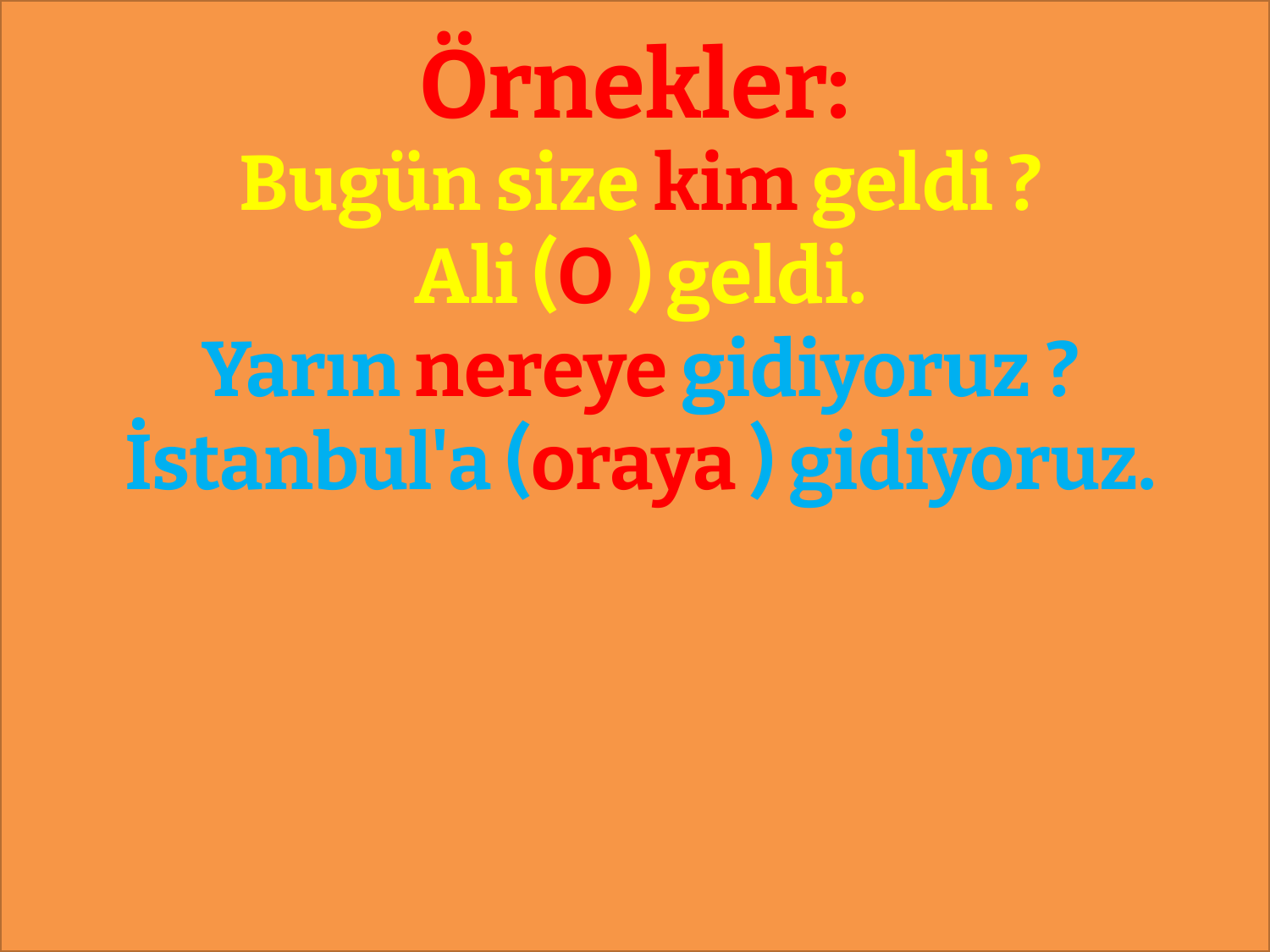

Örnekler:
Bugün size kim geldi ?
Ali (O ) geldi.
Yarın nereye gidiyoruz ?
İstanbul'a (oraya ) gidiyoruz.
#